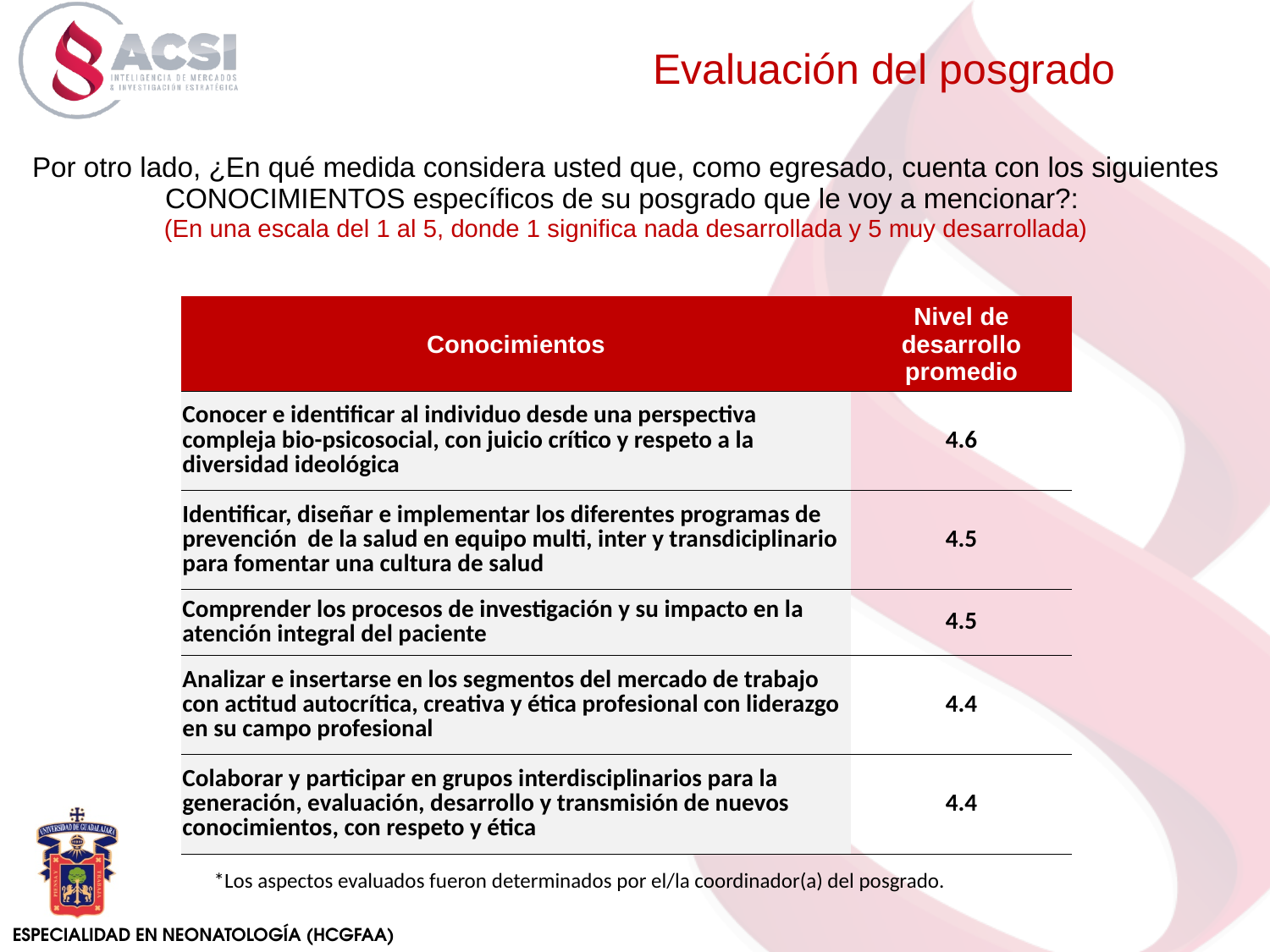

Evaluación del posgrado
Por otro lado, ¿En qué medida considera usted que, como egresado, cuenta con los siguientes CONOCIMIENTOS específicos de su posgrado que le voy a mencionar?:
(En una escala del 1 al 5, donde 1 significa nada desarrollada y 5 muy desarrollada)
| Conocimientos | Nivel de desarrollo promedio |
| --- | --- |
| Conocer e identificar al individuo desde una perspectiva compleja bio-psicosocial, con juicio crítico y respeto a la diversidad ideológica | 4.6 |
| Identificar, diseñar e implementar los diferentes programas de prevención de la salud en equipo multi, inter y transdiciplinario para fomentar una cultura de salud | 4.5 |
| Comprender los procesos de investigación y su impacto en la atención integral del paciente | 4.5 |
| Analizar e insertarse en los segmentos del mercado de trabajo con actitud autocrítica, creativa y ética profesional con liderazgo en su campo profesional | 4.4 |
| Colaborar y participar en grupos interdisciplinarios para la generación, evaluación, desarrollo y transmisión de nuevos conocimientos, con respeto y ética | 4.4 |
*Los aspectos evaluados fueron determinados por el/la coordinador(a) del posgrado.